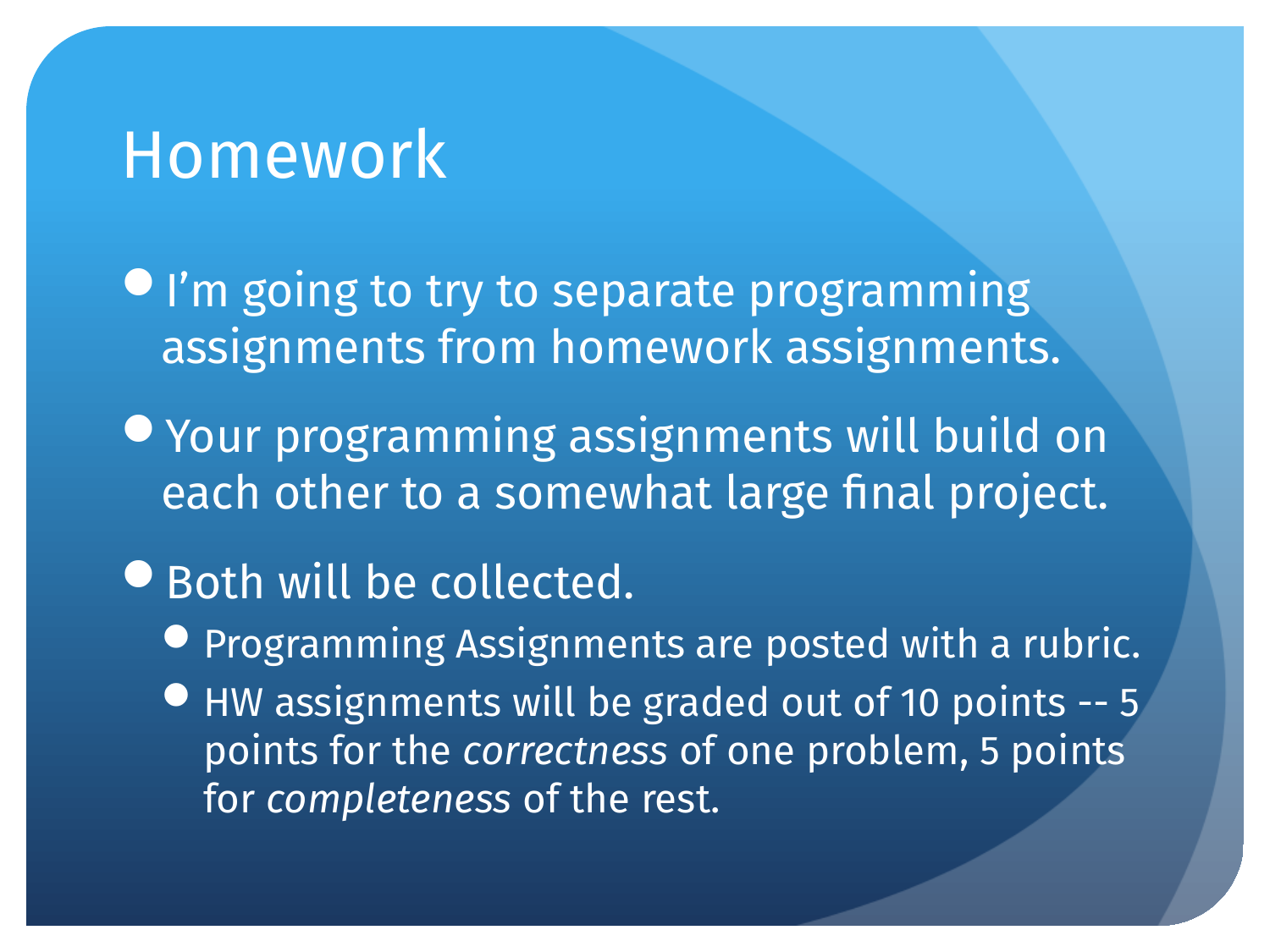

# Homework
I’m going to try to separate programming assignments from homework assignments.
Your programming assignments will build on each other to a somewhat large final project.
Both will be collected.
Programming Assignments are posted with a rubric.
HW assignments will be graded out of 10 points -- 5 points for the correctness of one problem, 5 points for completeness of the rest.